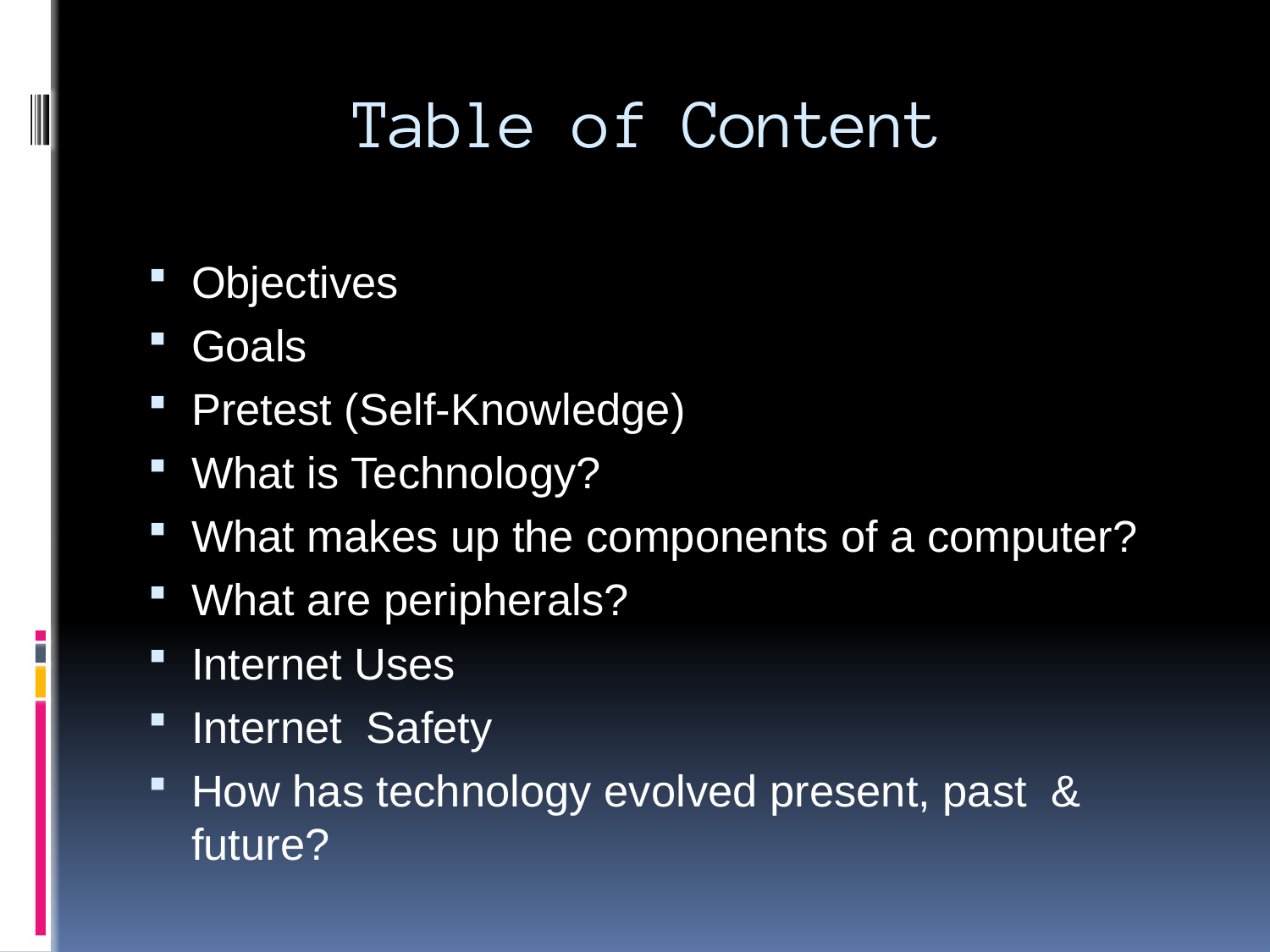

# Table of Content
Objectives
Goals
Pretest (Self-Knowledge)
What is Technology?
What makes up the components of a computer?
What are peripherals?
Internet Uses
Internet  Safety
How has technology evolved present, past  & future?